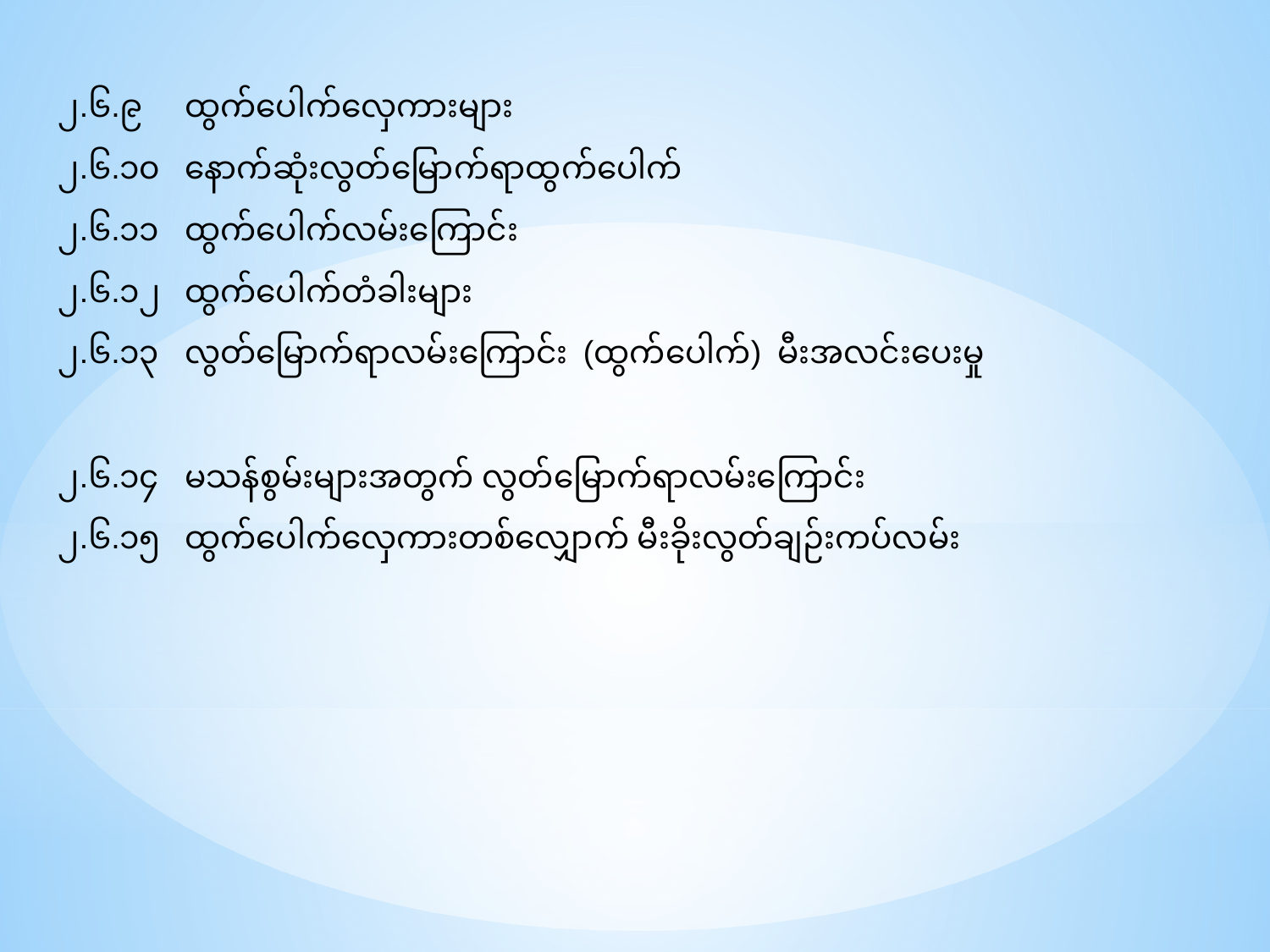

၂.၆.၉	ထွက်ပေါက်လှေကားများ
၂.၆.၁၀	နောက်ဆုံးလွတ်မြောက်ရာထွက်ပေါက်
၂.၆.၁၁	ထွက်ပေါက်လမ်းကြောင်း
၂.၆.၁၂	ထွက်ပေါက်တံခါးများ
၂.၆.၁၃	လွတ်မြောက်ရာလမ်းကြောင်း (ထွက်ပေါက်) မီးအလင်းပေးမှု
၂.၆.၁၄	မသန်စွမ်းများအတွက် လွတ်မြောက်ရာလမ်းကြောင်း
၂.၆.၁၅	ထွက်ပေါက်လှေကားတစ်လျှောက် မီးခိုးလွတ်ချဉ်းကပ်လမ်း